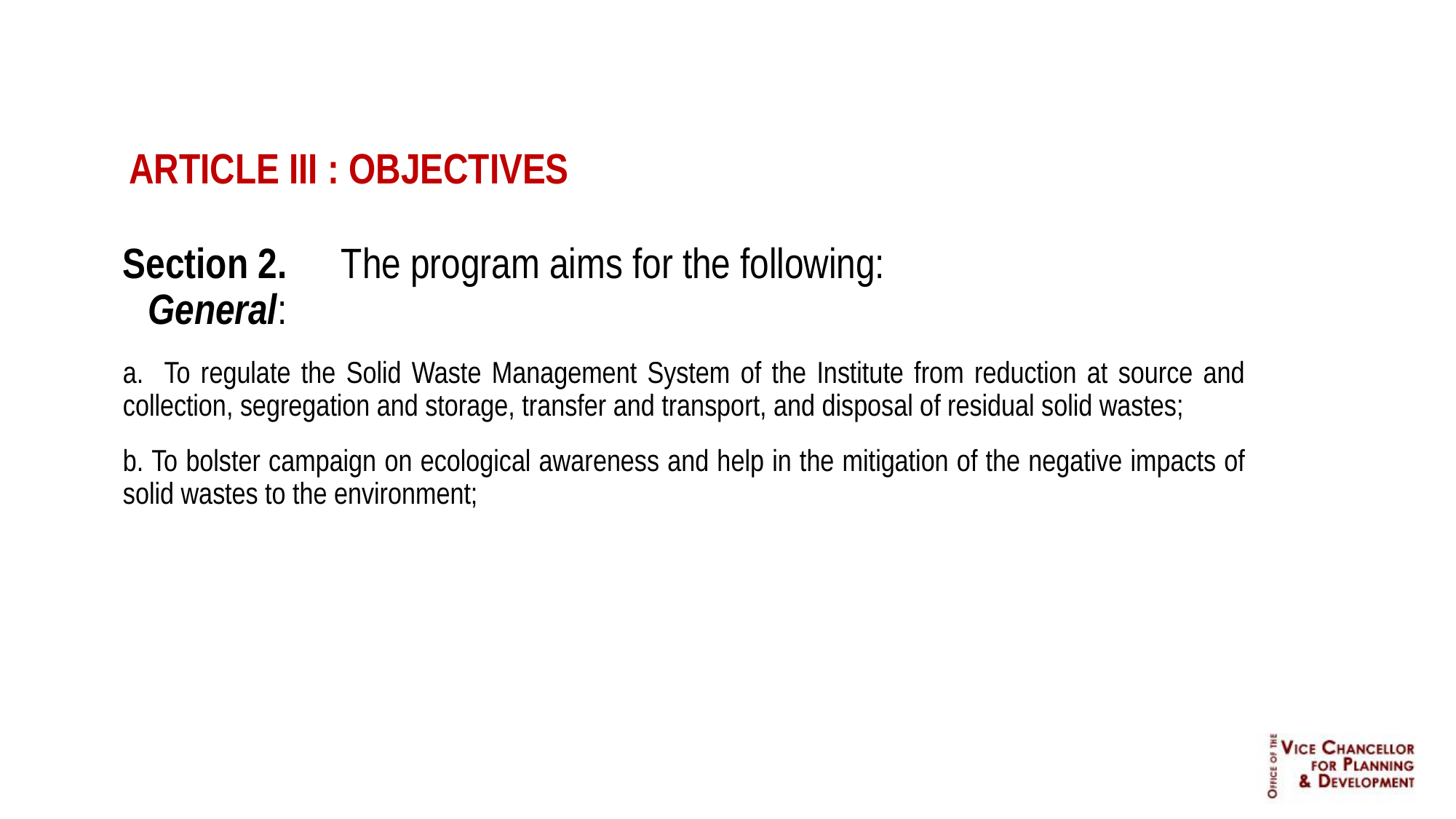

ARTICLE III : OBJECTIVES

Section 2.	The program aims for the following:
   General:

a.  To regulate the Solid Waste Management System of the Institute from reduction at source and collection, segregation and storage, transfer and transport, and disposal of residual solid wastes;

b. To bolster campaign on ecological awareness and help in the mitigation of the negative impacts of solid wastes to the environment;